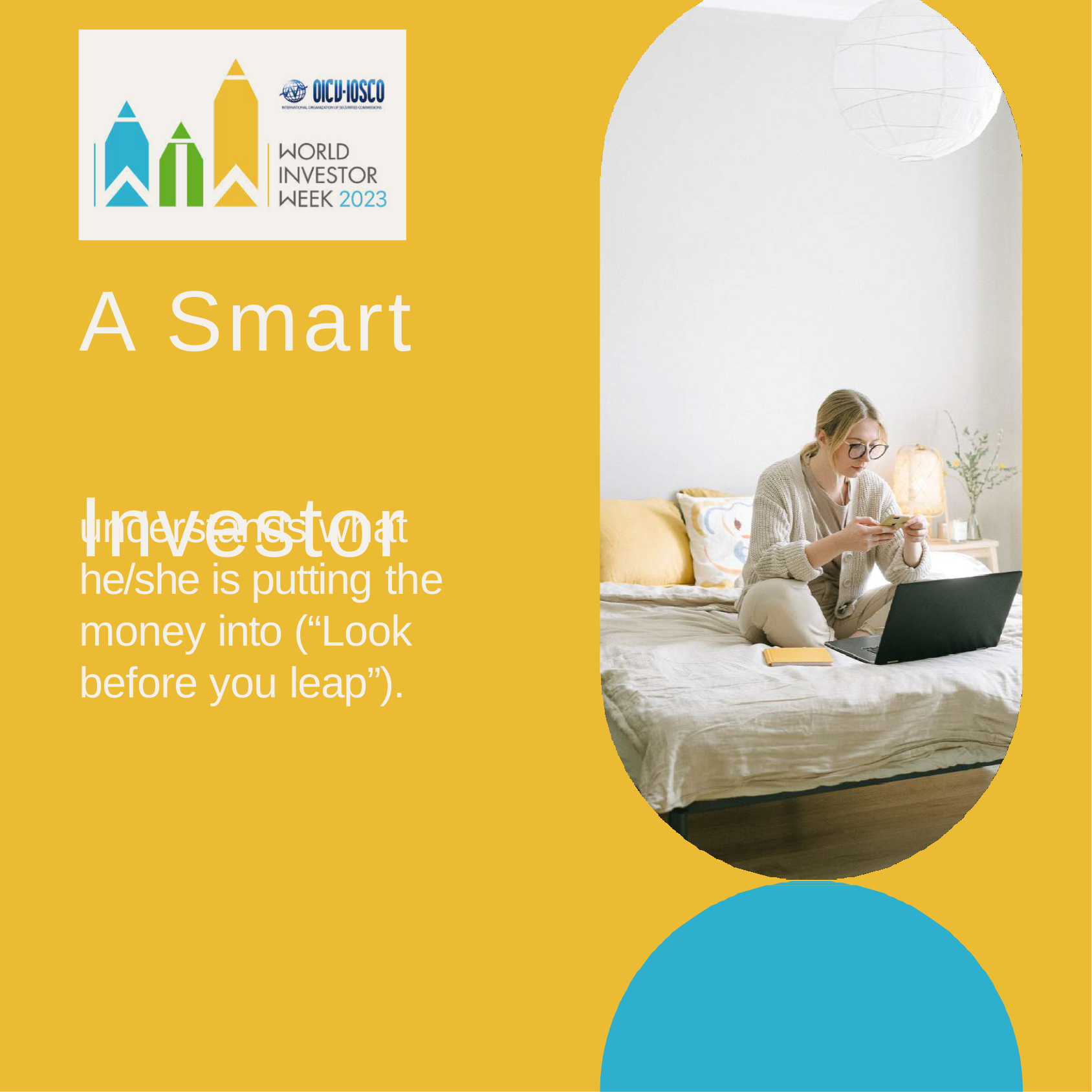

# A Smart  Investor
understands what  he/she is putting the  money into (“Look  before you leap”).